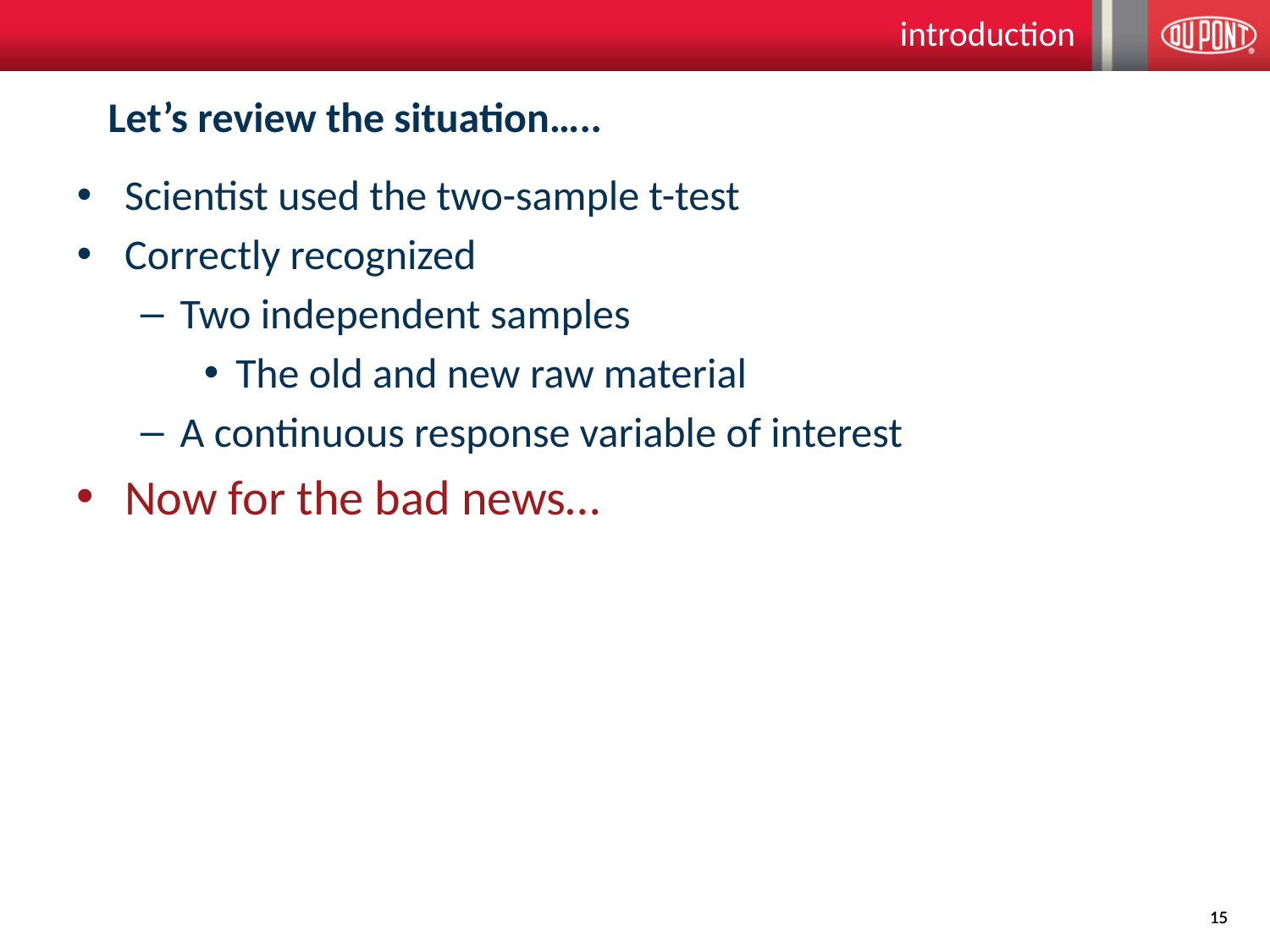

introduction
# Let’s review the situation…..
Scientist used the two-sample t-test
Correctly recognized
Two independent samples
The old and new raw material
A continuous response variable of interest
Now for the bad news…